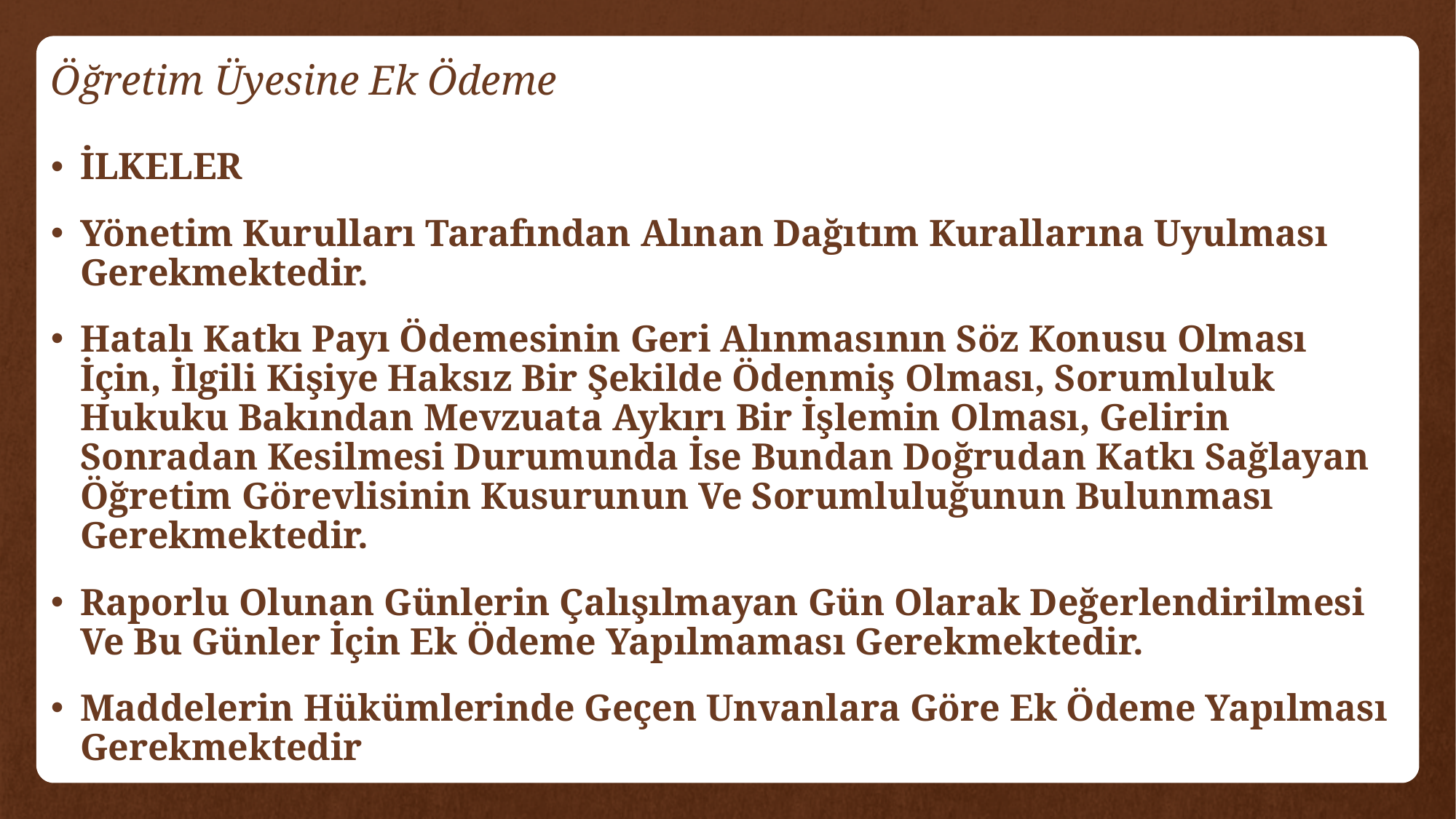

# Öğretim Üyesine Ek Ödeme
İLKELER
Yönetim Kurulları Tarafından Alınan Dağıtım Kurallarına Uyulması Gerekmektedir.
Hatalı Katkı Payı Ödemesinin Geri Alınmasının Söz Konusu Olması İçin, İlgili Kişiye Haksız Bir Şekilde Ödenmiş Olması, Sorumluluk Hukuku Bakından Mevzuata Aykırı Bir İşlemin Olması, Gelirin Sonradan Kesilmesi Durumunda İse Bundan Doğrudan Katkı Sağlayan Öğretim Görevlisinin Kusurunun Ve Sorumluluğunun Bulunması Gerekmektedir.
Raporlu Olunan Günlerin Çalışılmayan Gün Olarak Değerlendirilmesi Ve Bu Günler İçin Ek Ödeme Yapılmaması Gerekmektedir.
Maddelerin Hükümlerinde Geçen Unvanlara Göre Ek Ödeme Yapılması Gerekmektedir